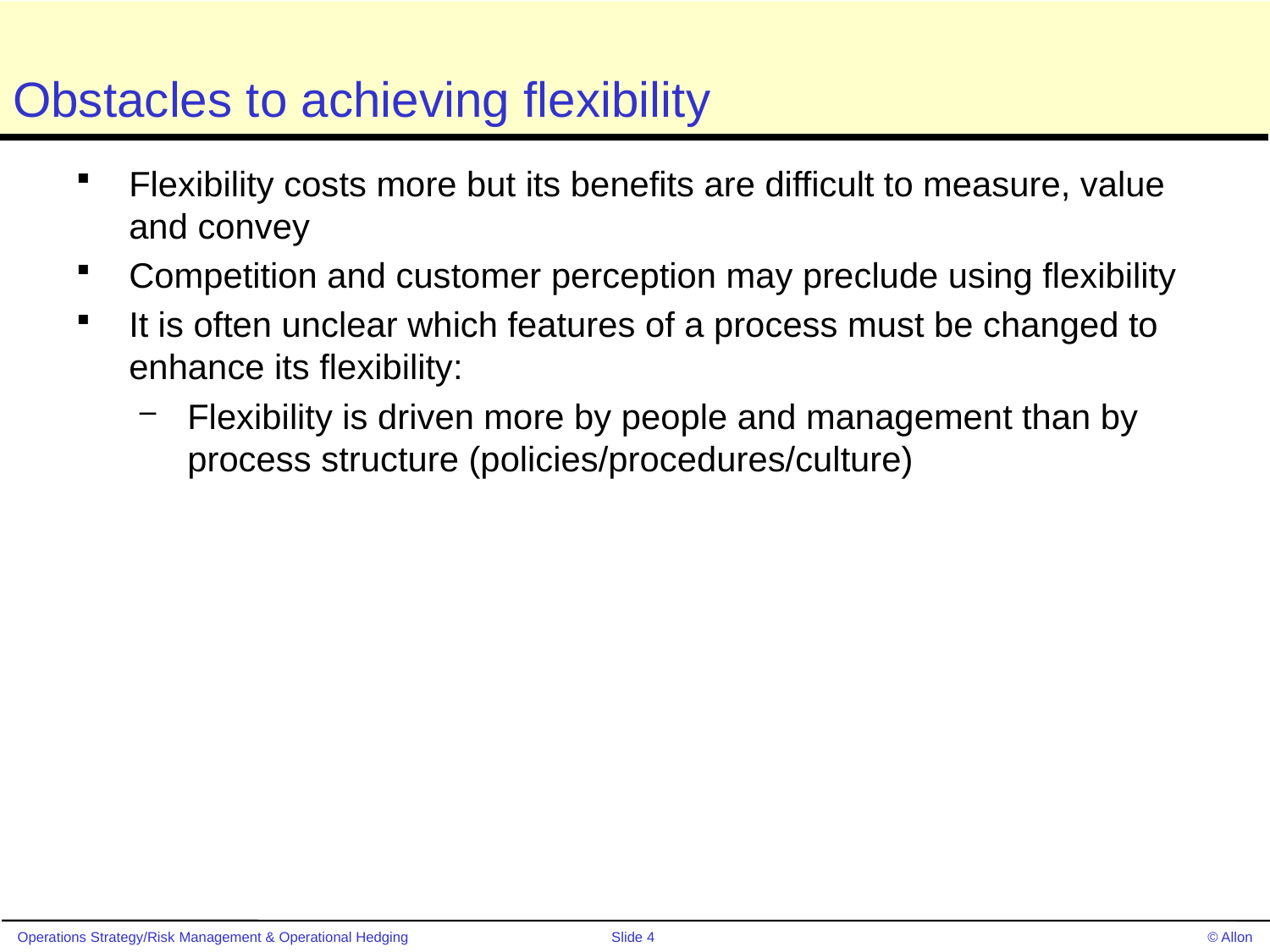

# Obstacles to achieving flexibility
Flexibility costs more but its benefits are difficult to measure, value and convey
Competition and customer perception may preclude using flexibility
It is often unclear which features of a process must be changed to enhance its flexibility:
Flexibility is driven more by people and management than by process structure (policies/procedures/culture)